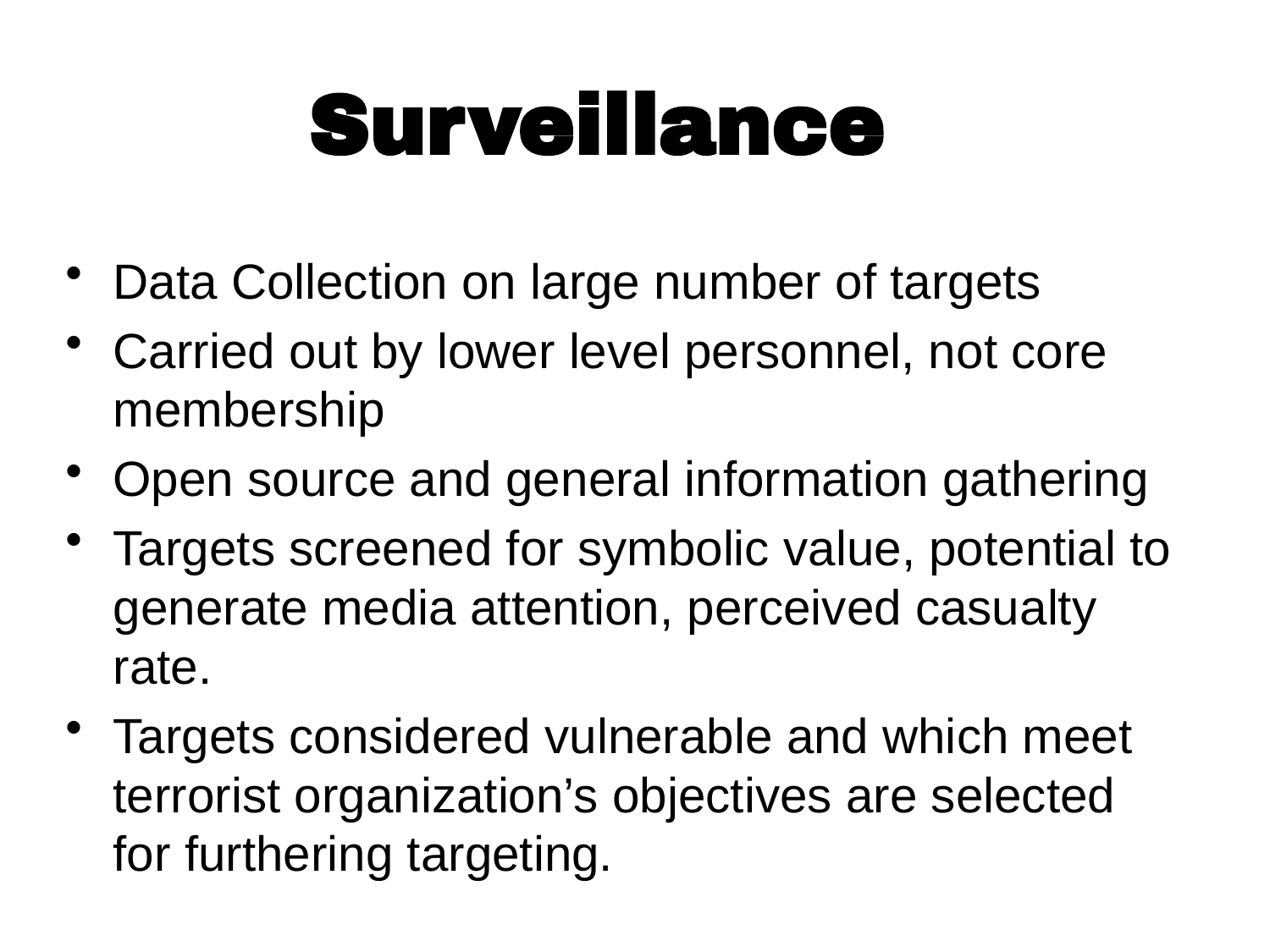

Surveillance
Data Collection on large number of targets
Carried out by lower level personnel, not core membership
Open source and general information gathering
Targets screened for symbolic value, potential to generate media attention, perceived casualty rate.
Targets considered vulnerable and which meet terrorist organization’s objectives are selected for furthering targeting.